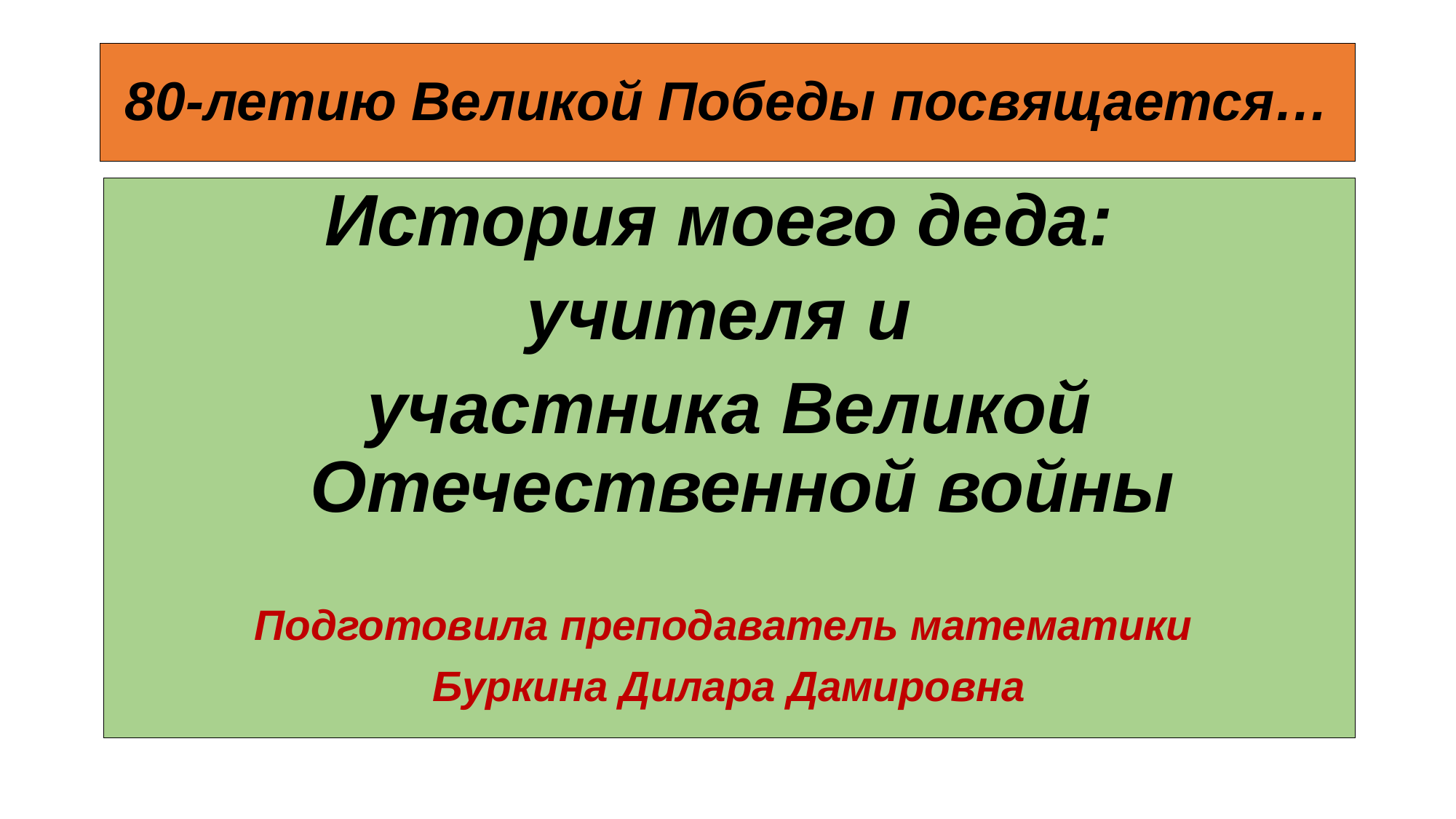

# 80-летию Великой Победы посвящается…
История моего деда:
учителя и
участника Великой Отечественной войны

Подготовила преподаватель математики
Буркина Дилара Дамировна